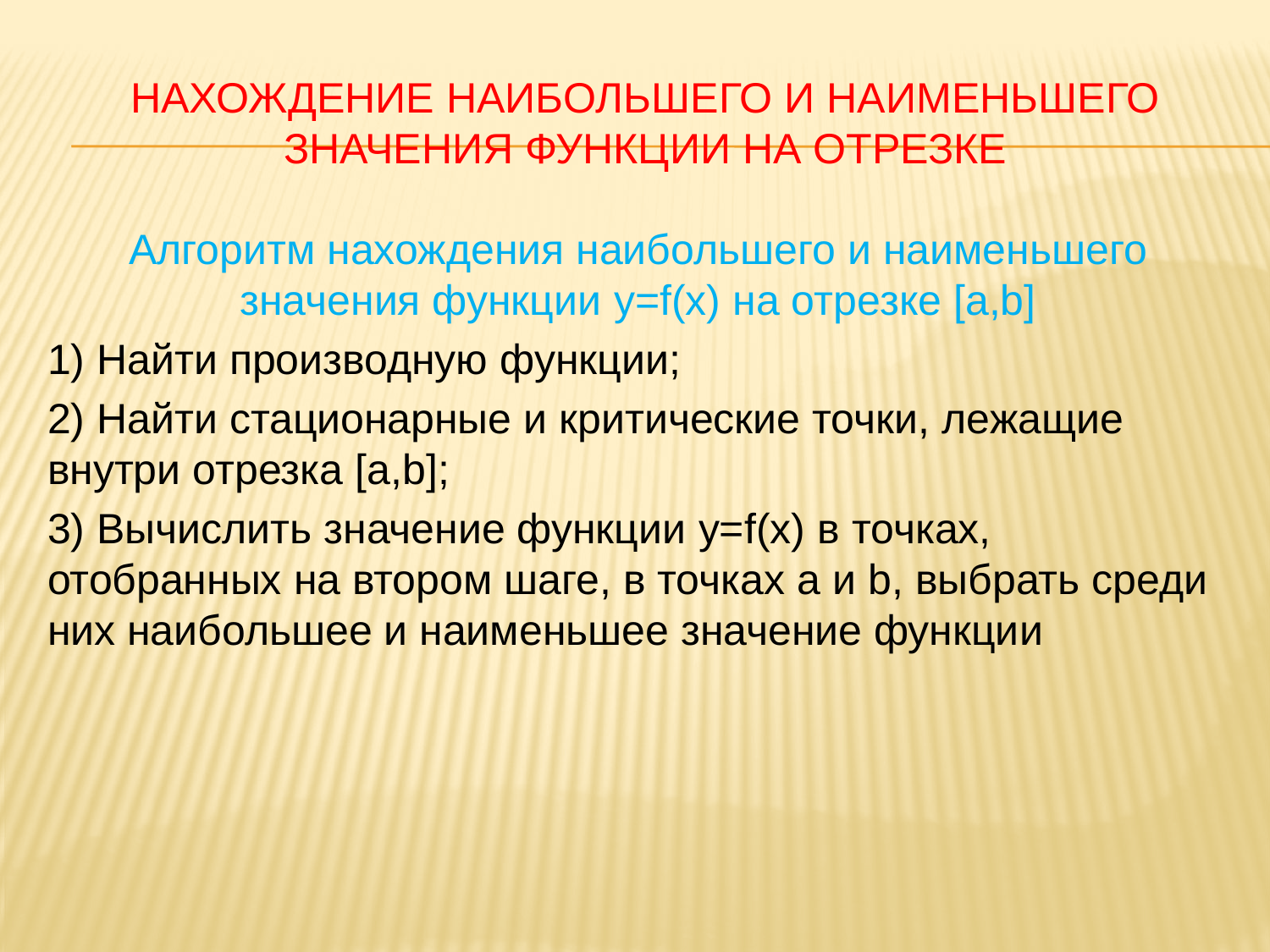

# Нахождение наибольшего и наименьшего значения функции на отрезке
Алгоритм нахождения наибольшего и наименьшего значения функции y=f(x) на отрезке [a,b]
1) Найти производную функции;
2) Найти стационарные и критические точки, лежащие внутри отрезка [a,b];
3) Вычислить значение функции y=f(x) в точках, отобранных на втором шаге, в точках a и b, выбрать среди них наибольшее и наименьшее значение функции